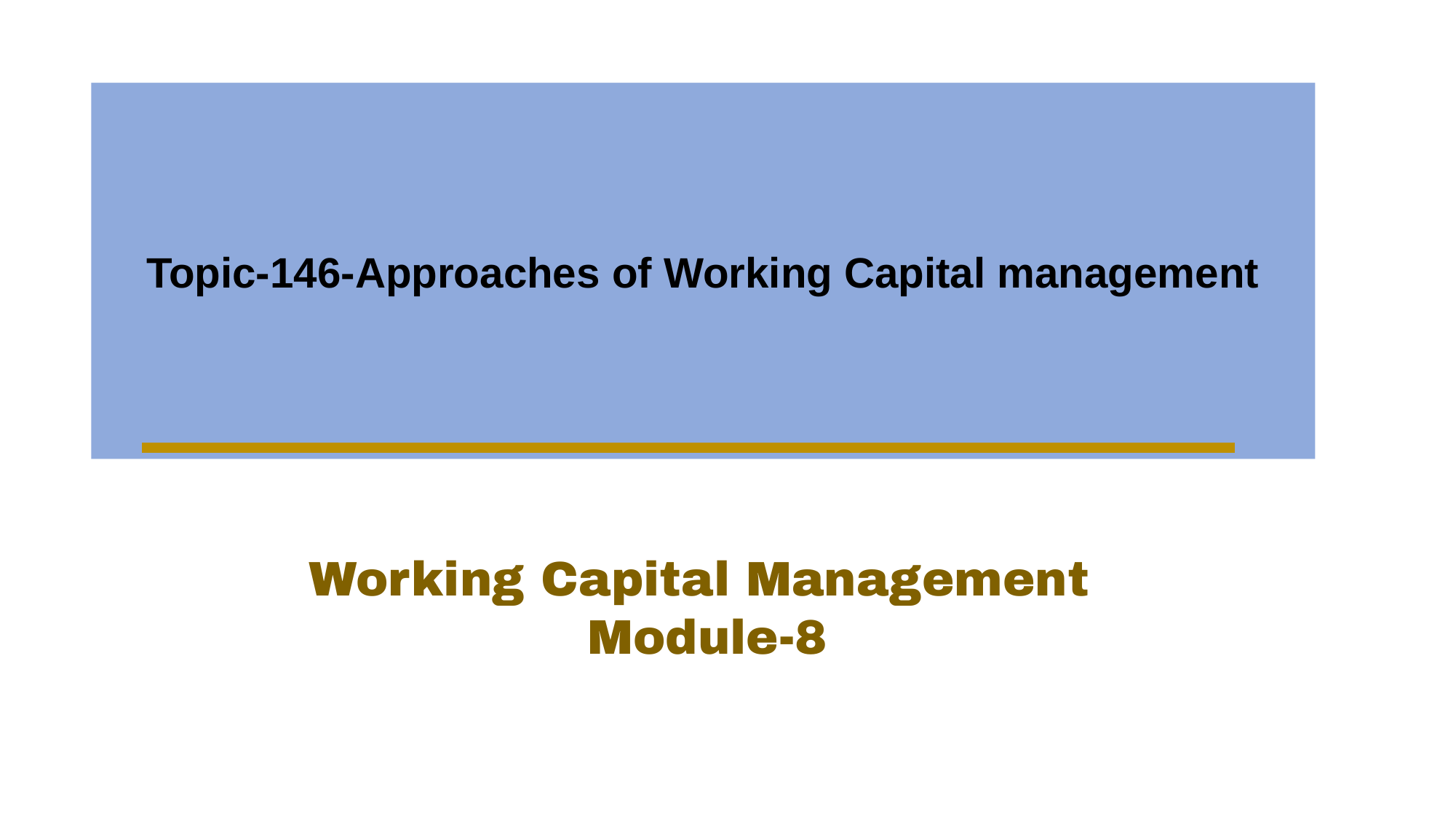

Topic-146-Approaches of Working Capital management
Working Capital Management
Module-8